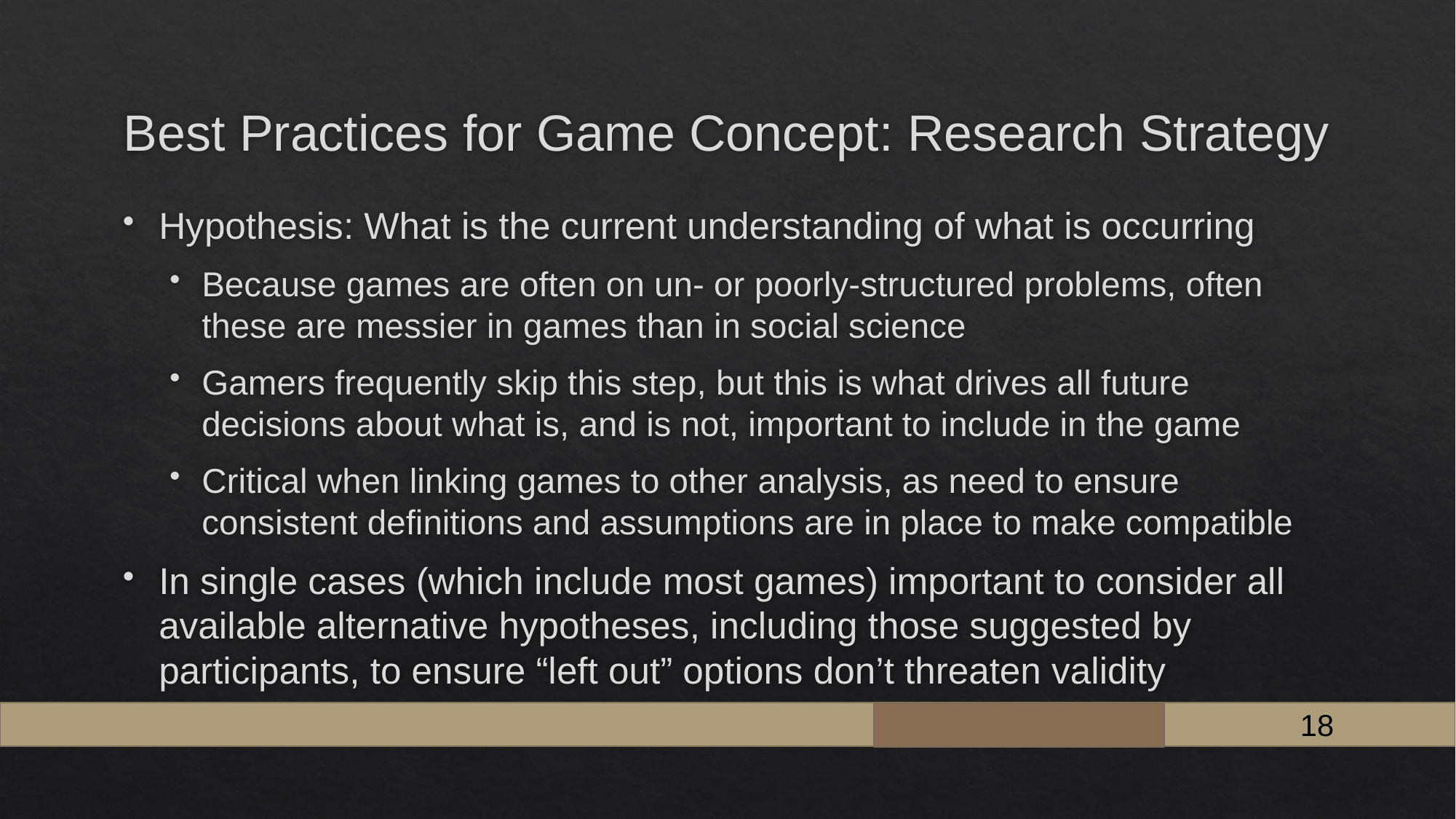

# Best Practices for Game Concept: Research Strategy
Hypothesis: What is the current understanding of what is occurring
Because games are often on un- or poorly-structured problems, often these are messier in games than in social science
Gamers frequently skip this step, but this is what drives all future decisions about what is, and is not, important to include in the game
Critical when linking games to other analysis, as need to ensure consistent definitions and assumptions are in place to make compatible
In single cases (which include most games) important to consider all available alternative hypotheses, including those suggested by participants, to ensure “left out” options don’t threaten validity
18